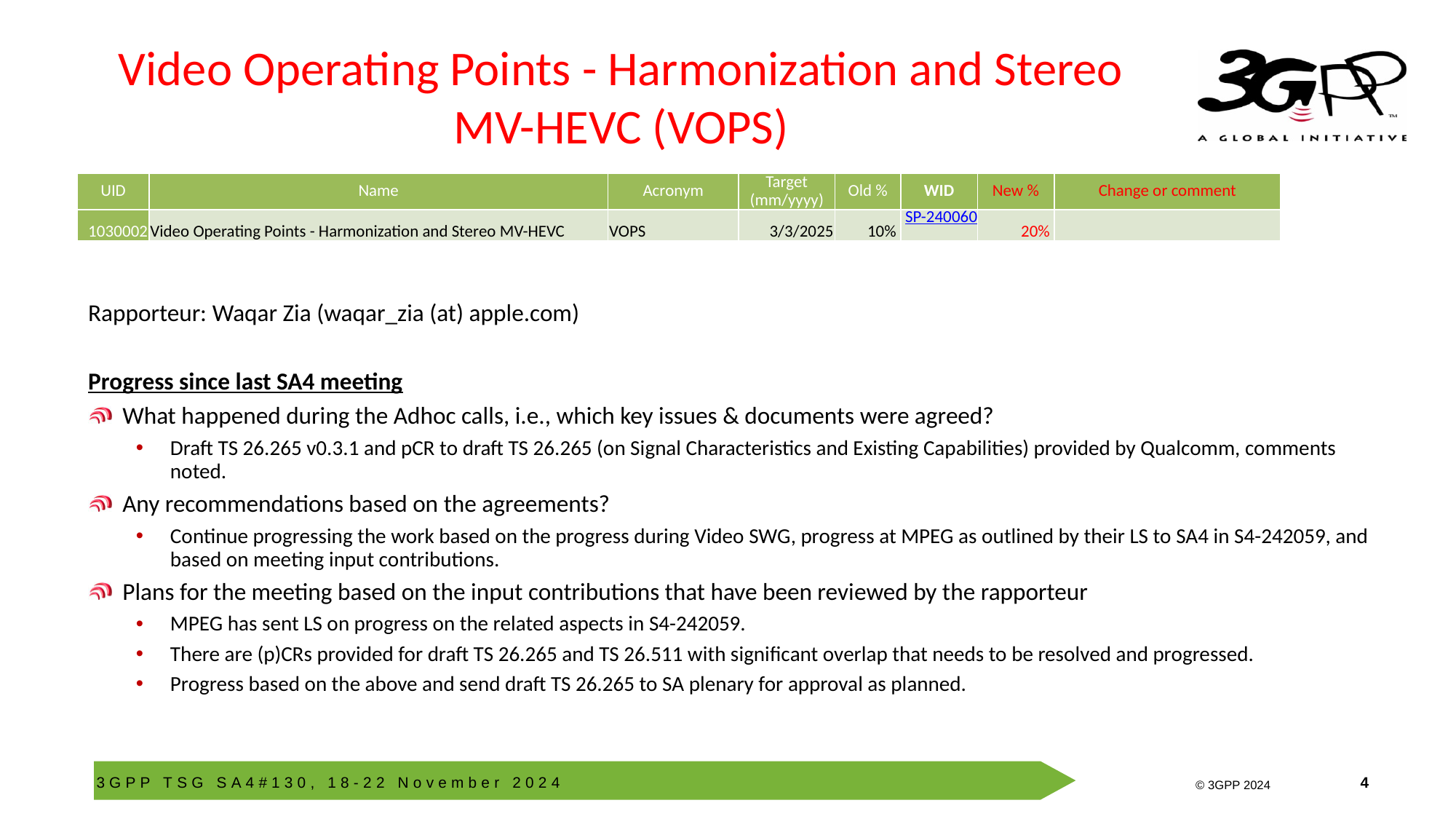

# Video Operating Points - Harmonization and Stereo MV-HEVC (VOPS)
| UID | Name | Acronym | Target (mm/yyyy) | Old % | WID | New % | Change or comment |
| --- | --- | --- | --- | --- | --- | --- | --- |
| 1030002 | Video Operating Points - Harmonization and Stereo MV-HEVC | VOPS | 3/3/2025 | 10% | SP-240060 | 20% |  |
Rapporteur: Waqar Zia (waqar_zia (at) apple.com)

Progress since last SA4 meeting
What happened during the Adhoc calls, i.e., which key issues & documents were agreed?
Draft TS 26.265 v0.3.1 and pCR to draft TS 26.265 (on Signal Characteristics and Existing Capabilities) provided by Qualcomm, comments noted.
Any recommendations based on the agreements?
Continue progressing the work based on the progress during Video SWG, progress at MPEG as outlined by their LS to SA4 in S4-242059, and based on meeting input contributions.
Plans for the meeting based on the input contributions that have been reviewed by the rapporteur
MPEG has sent LS on progress on the related aspects in S4-242059.
There are (p)CRs provided for draft TS 26.265 and TS 26.511 with significant overlap that needs to be resolved and progressed.
Progress based on the above and send draft TS 26.265 to SA plenary for approval as planned.